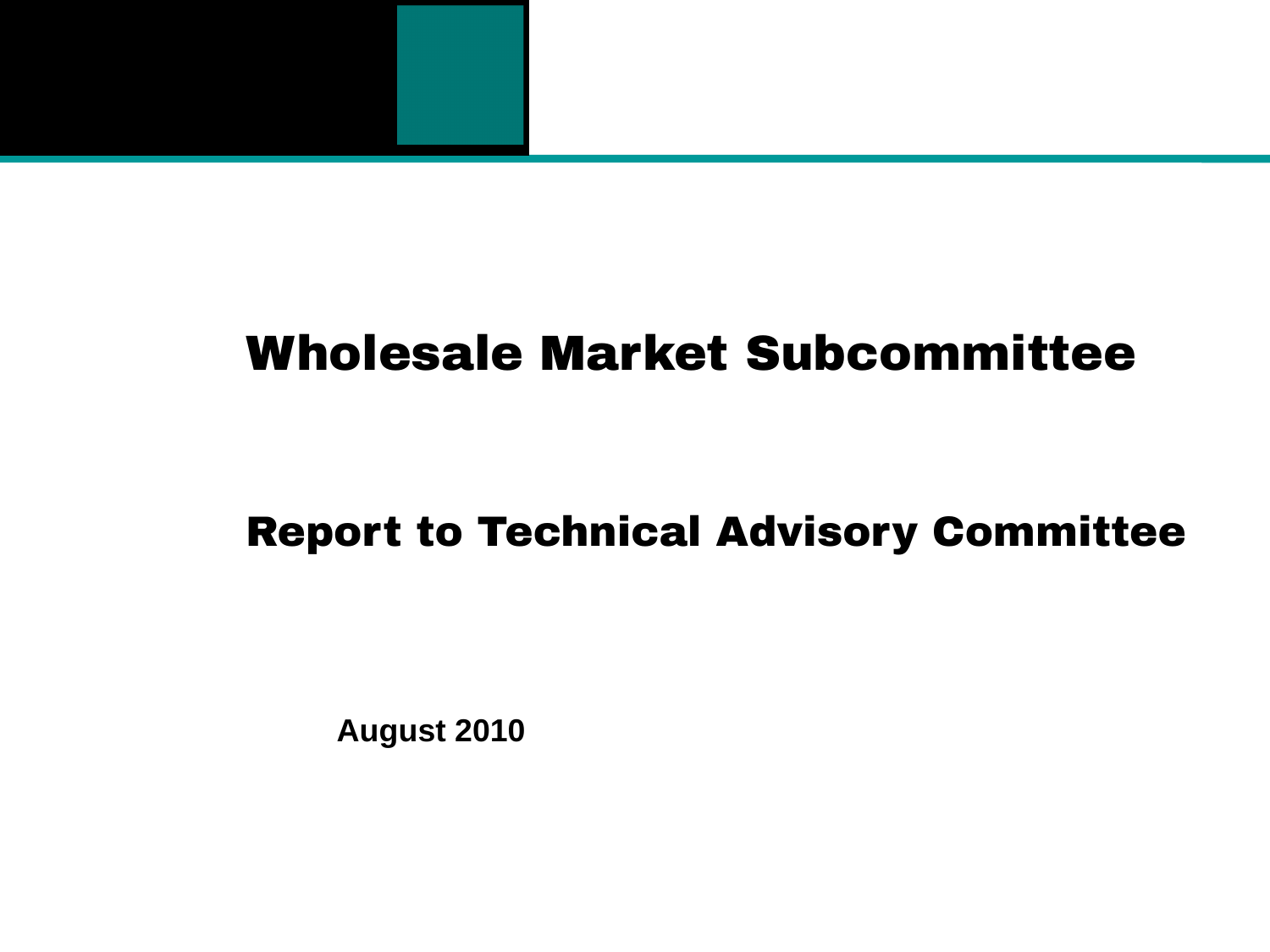

# Wholesale Market Subcommittee
Report to Technical Advisory Committee
August 2010